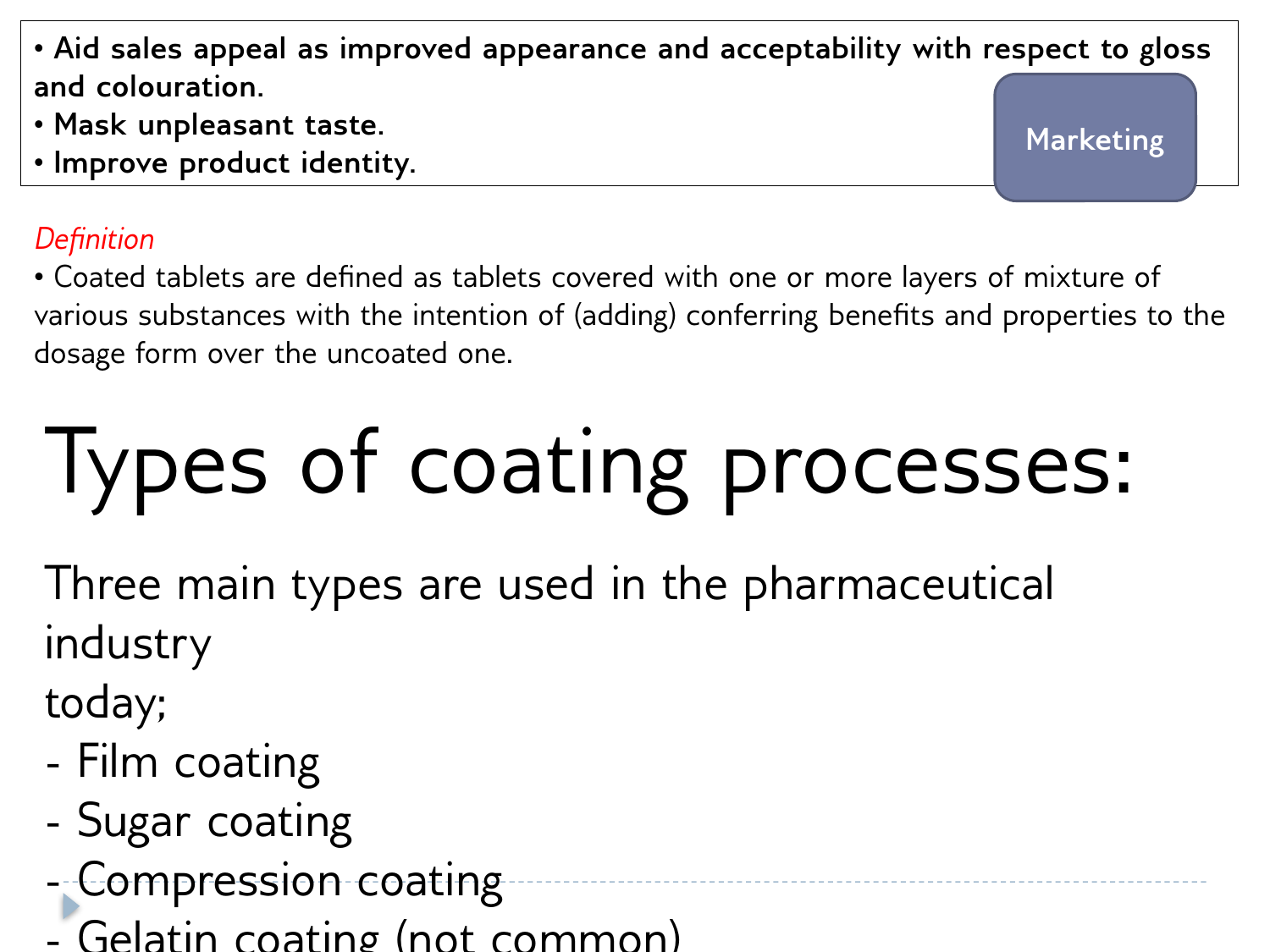

• Aid sales appeal as improved appearance and acceptability with respect to gloss and colouration.
• Mask unpleasant taste.
• Improve product identity.
Marketing
Definition
• Coated tablets are defined as tablets covered with one or more layers of mixture of
various substances with the intention of (adding) conferring benefits and properties to the dosage form over the uncoated one.
Types of coating processes:

Three main types are used in the pharmaceutical industry
today;
- Film coating
- Sugar coating
- Compression coating
- Gelatin coating (not common)